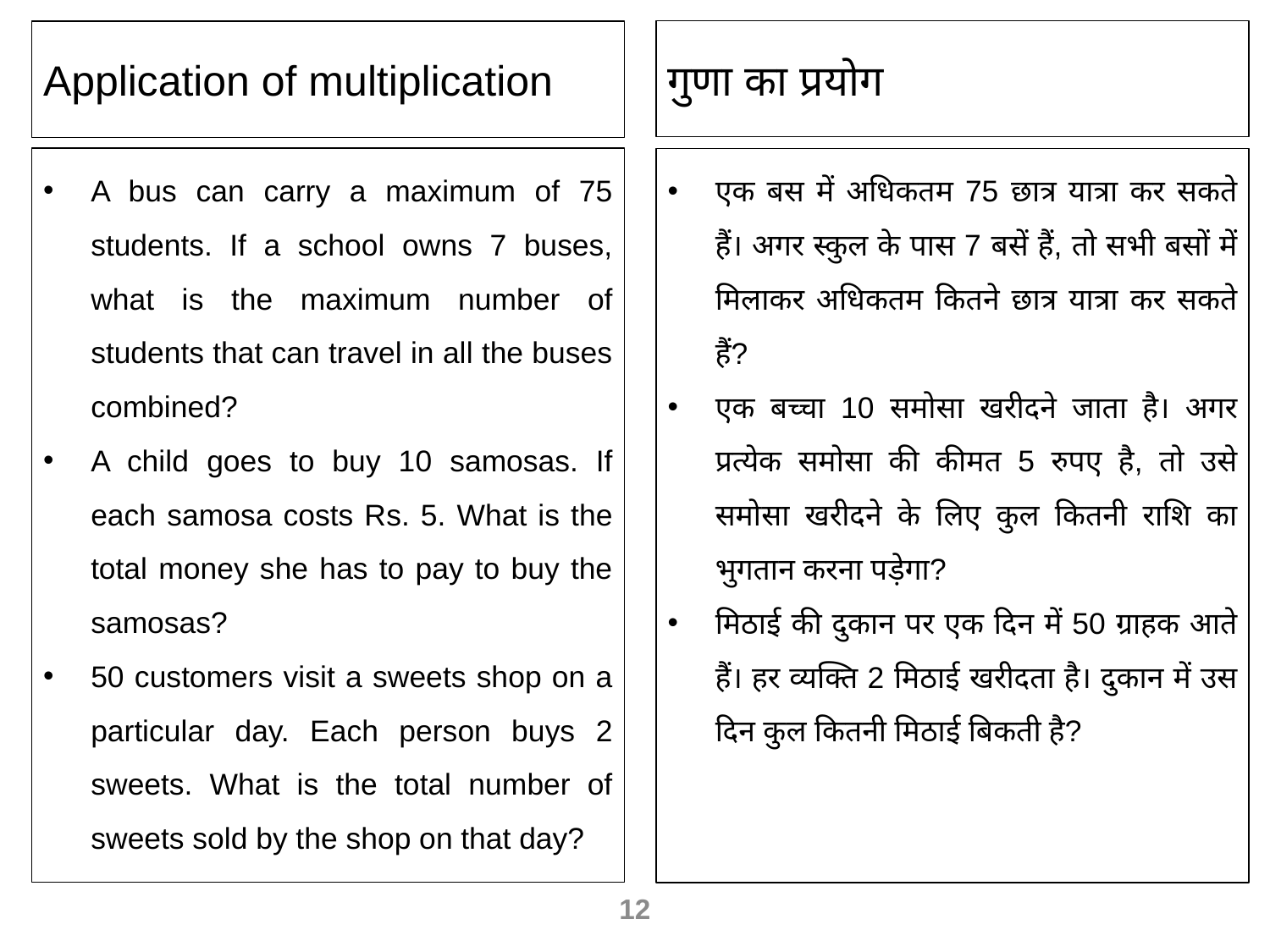

गुणा का प्रयोग
Application of multiplication
A bus can carry a maximum of 75 students. If a school owns 7 buses, what is the maximum number of students that can travel in all the buses combined?
A child goes to buy 10 samosas. If each samosa costs Rs. 5. What is the total money she has to pay to buy the samosas?
50 customers visit a sweets shop on a particular day. Each person buys 2 sweets. What is the total number of sweets sold by the shop on that day?
एक बस में अधिकतम 75 छात्र यात्रा कर सकते हैं। अगर स्कुल के पास 7 बसें हैं, तो सभी बसों में मिलाकर अधिकतम कितने छात्र यात्रा कर सकते हैं?
एक बच्चा 10 समोसा खरीदने जाता है। अगर प्रत्येक समोसा की कीमत 5 रुपए है, तो उसे समोसा खरीदने के लिए कुल कितनी राशि का भुगतान करना पड़ेगा?
मिठाई की दुकान पर एक दिन में 50 ग्राहक आते हैं। हर व्यक्ति 2 मिठाई खरीदता है। दुकान में उस दिन कुल कितनी मिठाई बिकती है?

12